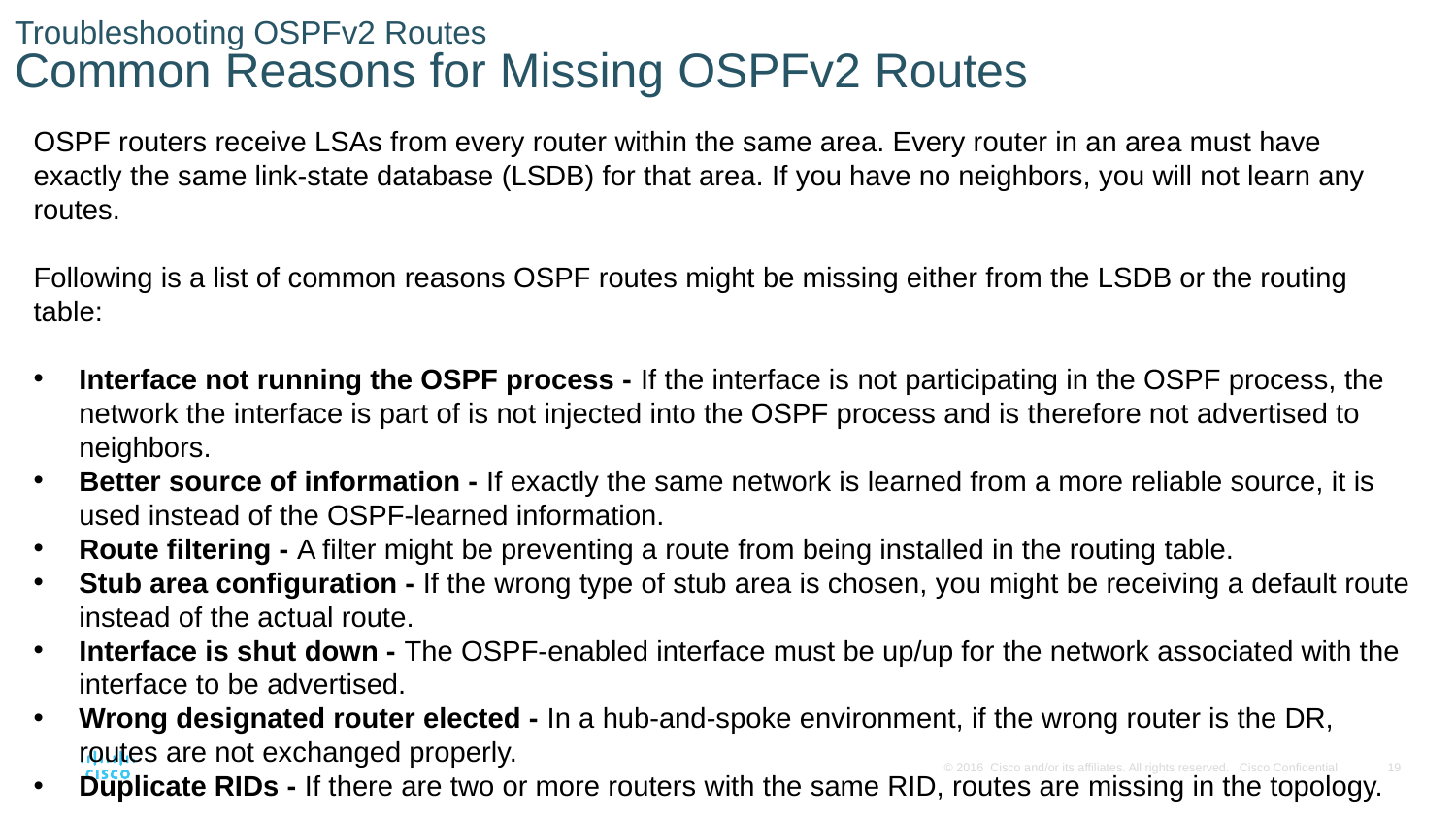

# Troubleshooting OSPFv2 Routes Common Reasons for Missing OSPFv2 Routes
OSPF routers receive LSAs from every router within the same area. Every router in an area must have exactly the same link-state database (LSDB) for that area. If you have no neighbors, you will not learn any routes.

Following is a list of common reasons OSPF routes might be missing either from the LSDB or the routing table:

Interface not running the OSPF process - If the interface is not participating in the OSPF process, the network the interface is part of is not injected into the OSPF process and is therefore not advertised to neighbors.
Better source of information - If exactly the same network is learned from a more reliable source, it is used instead of the OSPF-learned information.
Route filtering - A filter might be preventing a route from being installed in the routing table.
Stub area configuration - If the wrong type of stub area is chosen, you might be receiving a default route instead of the actual route.
Interface is shut down - The OSPF-enabled interface must be up/up for the network associated with the interface to be advertised.
Wrong designated router elected - In a hub-and-spoke environment, if the wrong router is the DR, routes are not exchanged properly.
Duplicate RIDs - If there are two or more routers with the same RID, routes are missing in the topology.